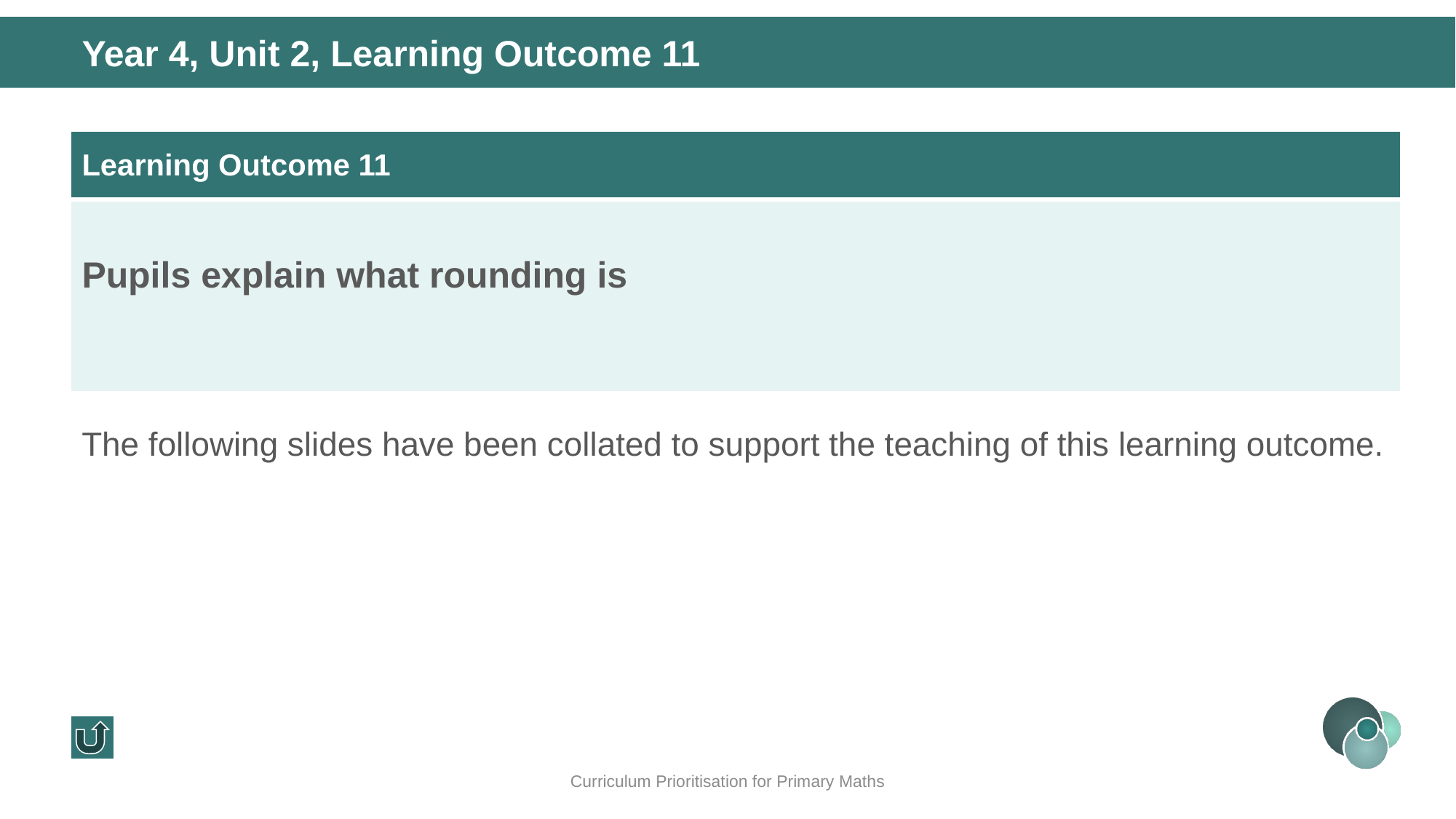

Year 4, Unit 2, Learning Outcome 11
| Learning Outcome 11 |
| --- |
| Pupils explain what rounding is |
The following slides have been collated to support the teaching of this learning outcome.

Curriculum Prioritisation for Primary Maths